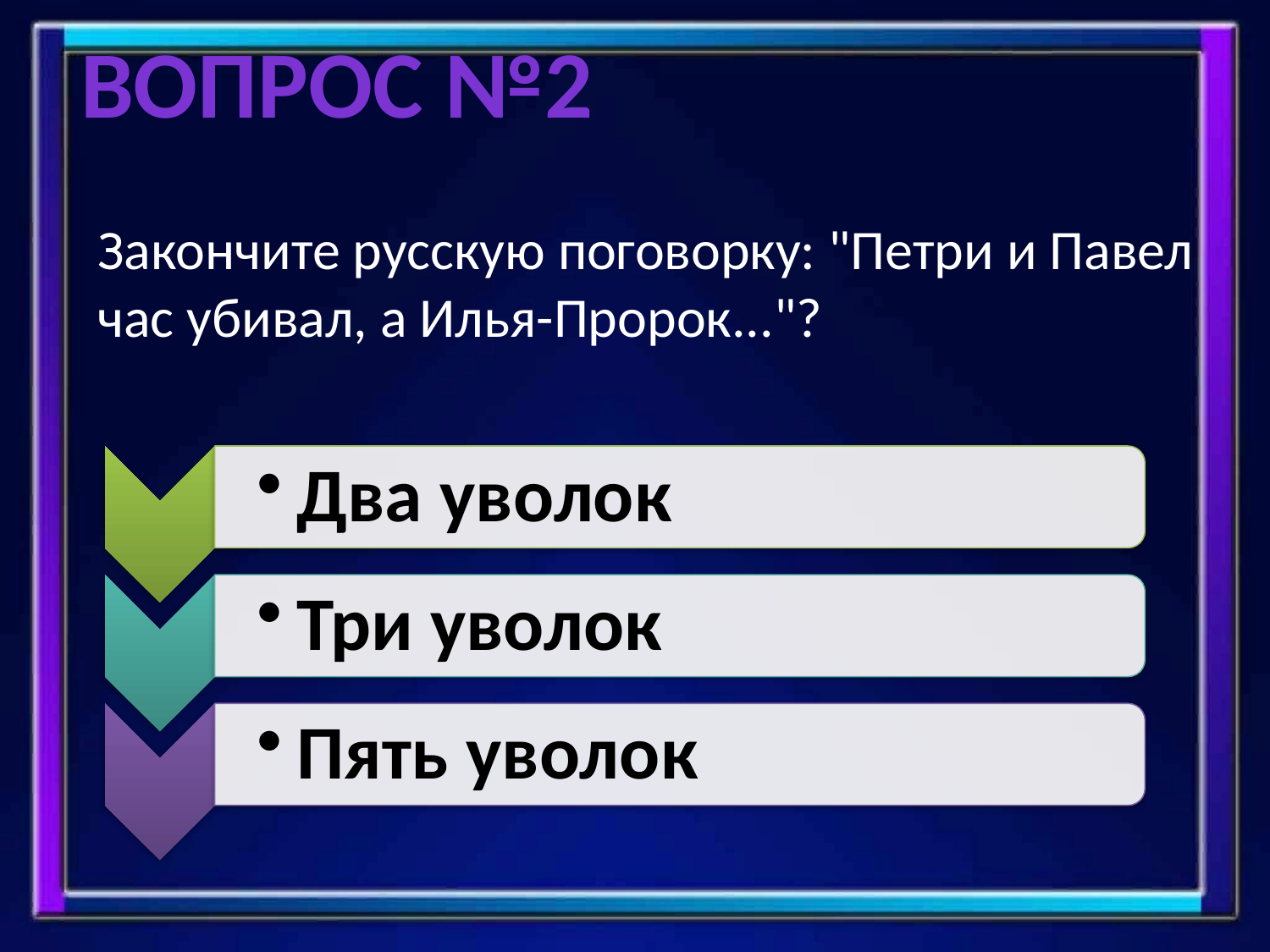

Вопрос №2
# Закончите русскую поговорку: "Петри и Павел час убивал, а Илья-Пророк..."?

Два уволок

Три уволок

Пять уволок